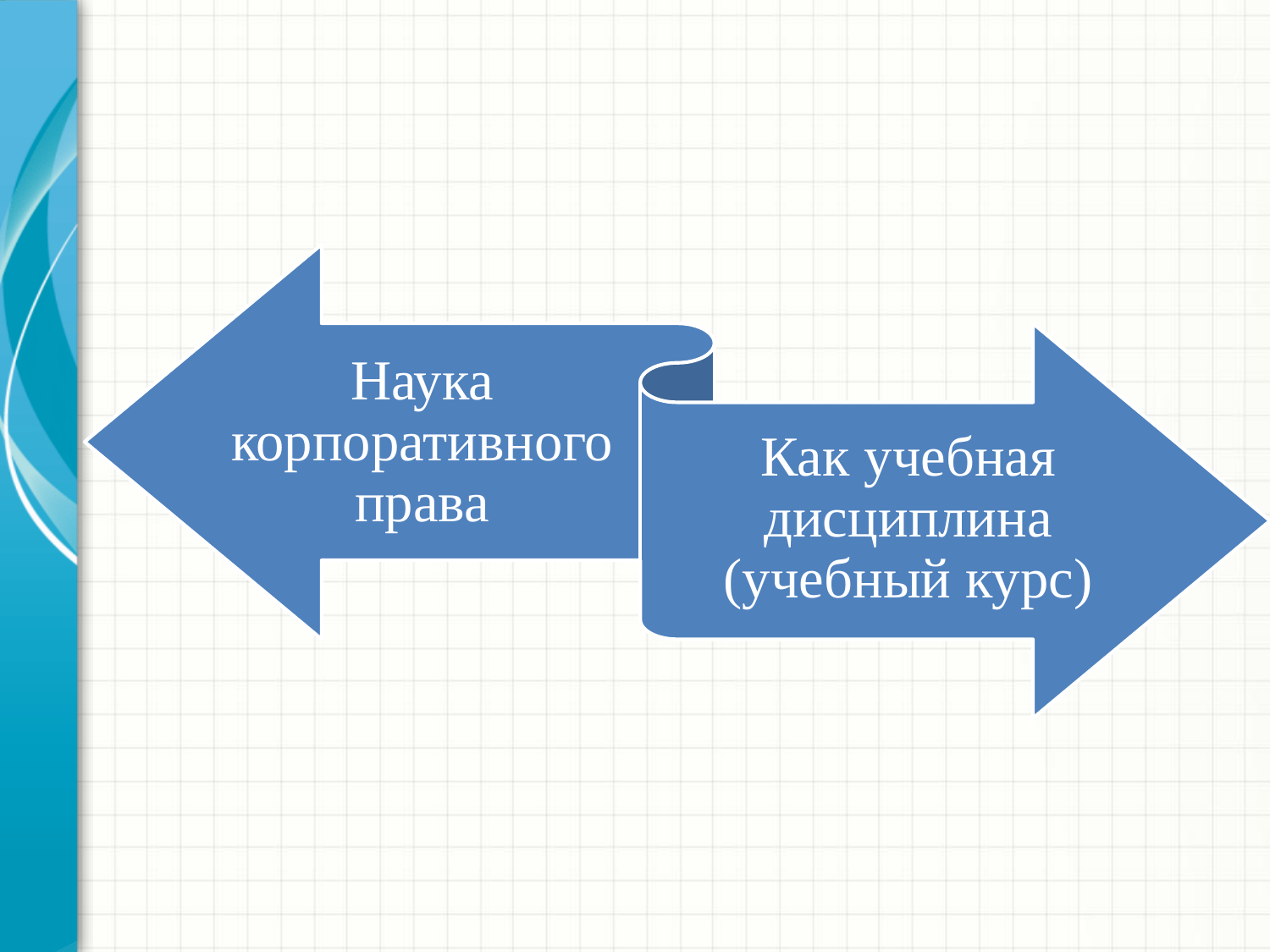

Наука корпоративного права
Как учебная дисциплина (учебный курс)